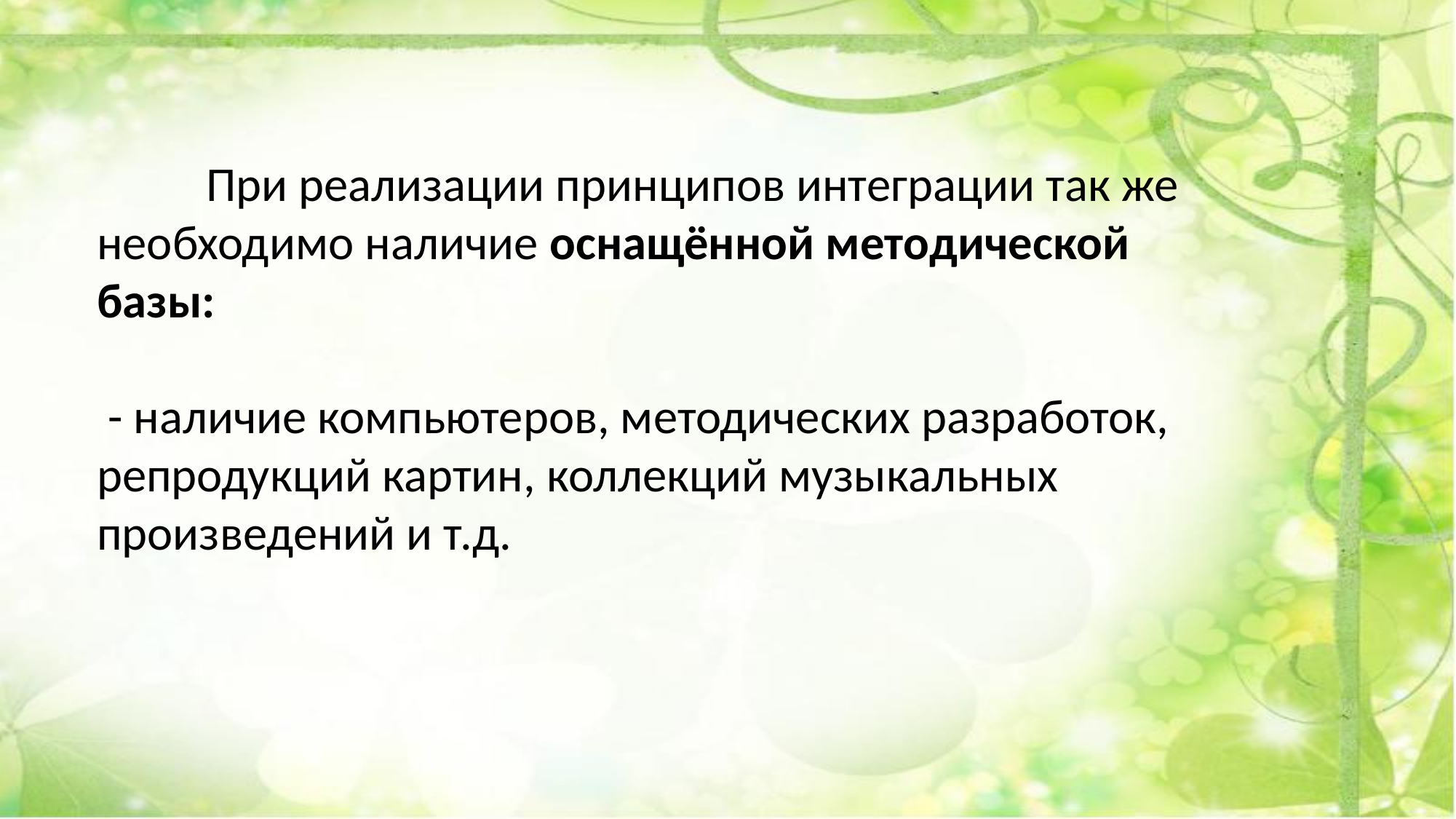

При реализации принципов интеграции так же необходимо наличие оснащённой методической базы:

 - наличие компьютеров, методических разработок, репродукций картин, коллекций музыкальных произведений и т.д.